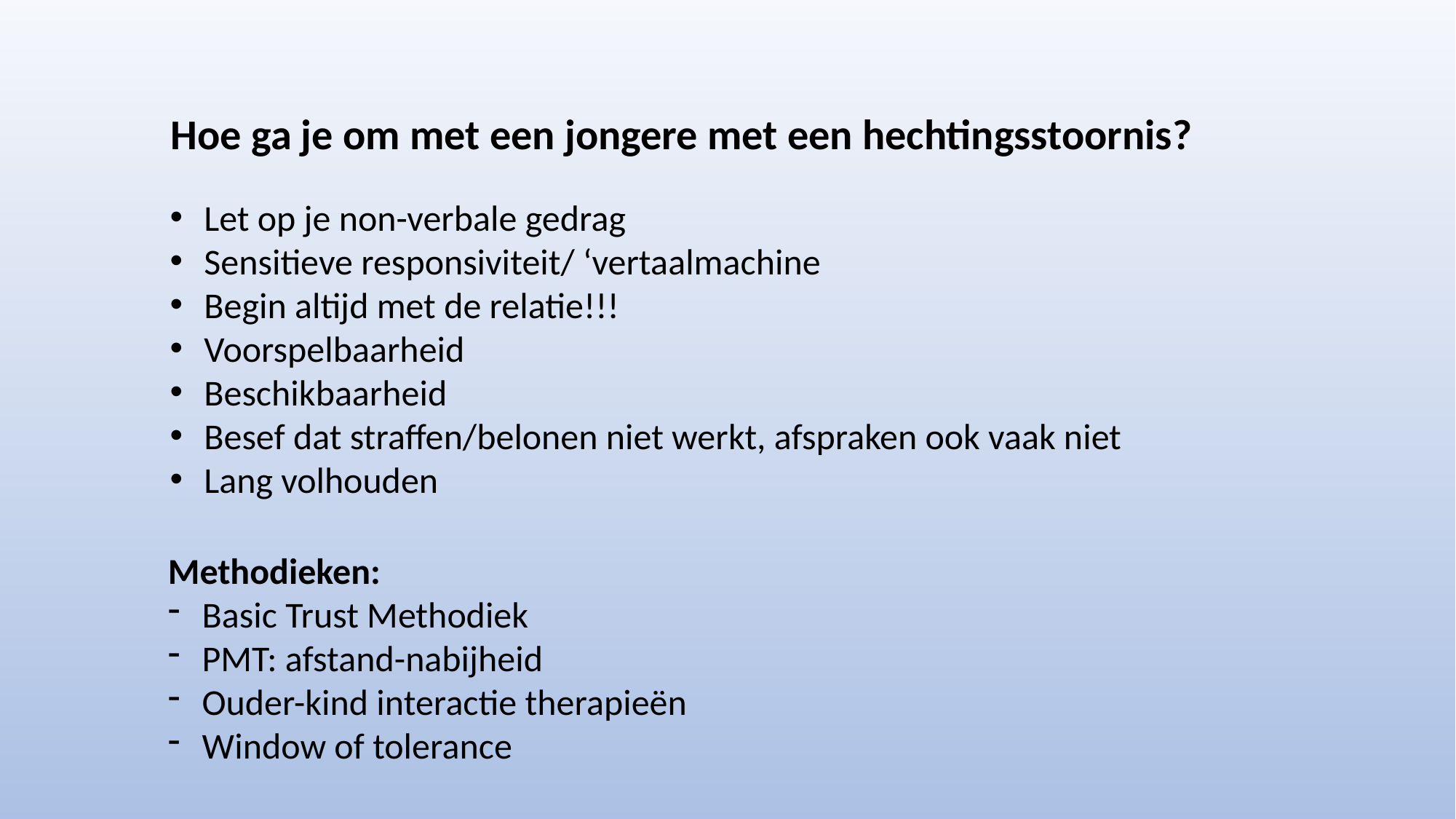

Hoe ga je om met een jongere met een hechtingsstoornis?
Let op je non-verbale gedrag
Sensitieve responsiviteit/ ‘vertaalmachine
Begin altijd met de relatie!!!
Voorspelbaarheid
Beschikbaarheid
Besef dat straffen/belonen niet werkt, afspraken ook vaak niet
Lang volhouden

Methodieken:
Basic Trust Methodiek
PMT: afstand-nabijheid
Ouder-kind interactie therapieën
Window of tolerance